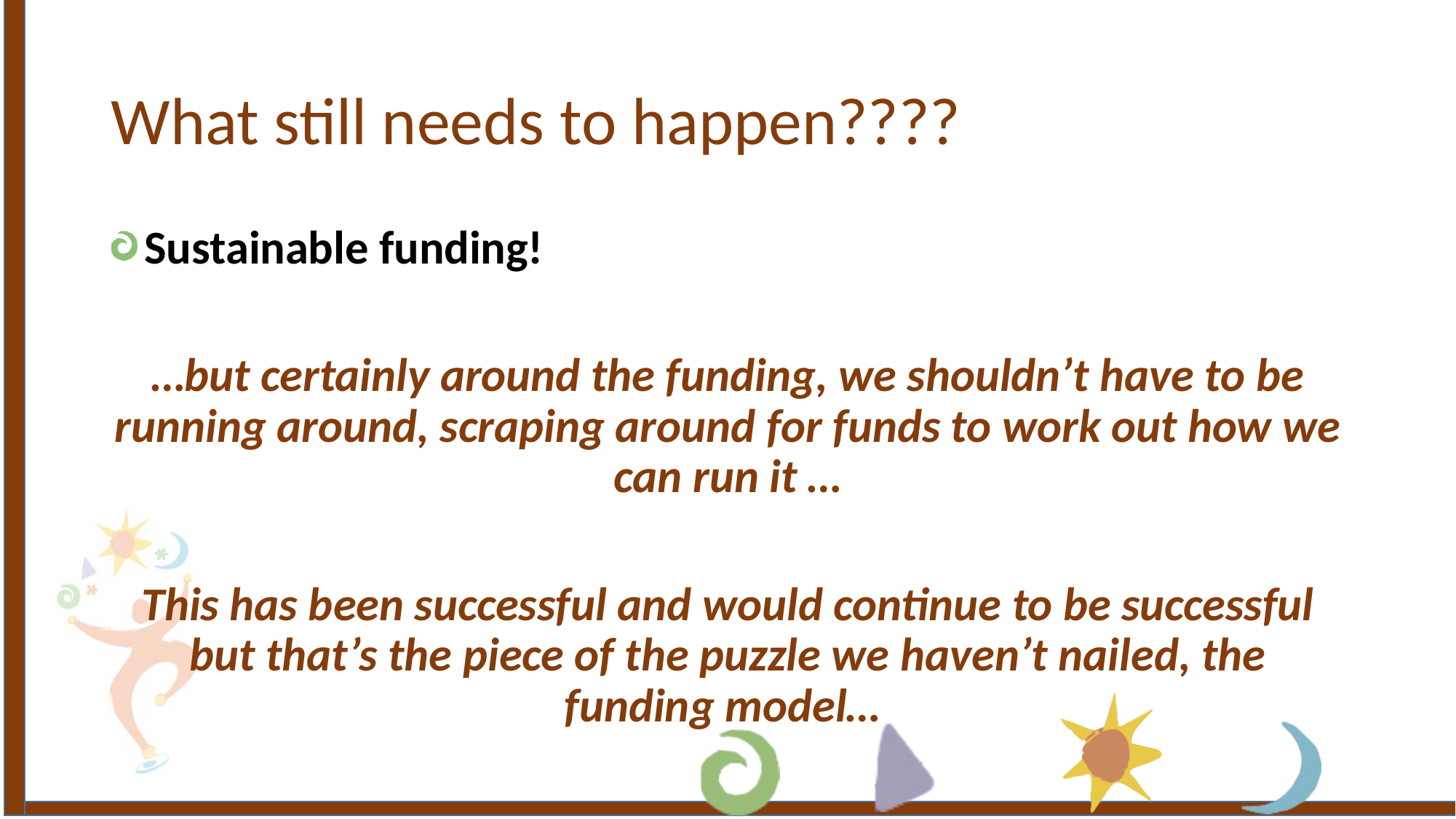

# What still needs to happen????
 Sustainable funding!

…but certainly around the funding, we shouldn’t have to be running around, scraping around for funds to work out how we can run it …

This has been successful and would continue to be successful but that’s the piece of the puzzle we haven’t nailed, the funding model…